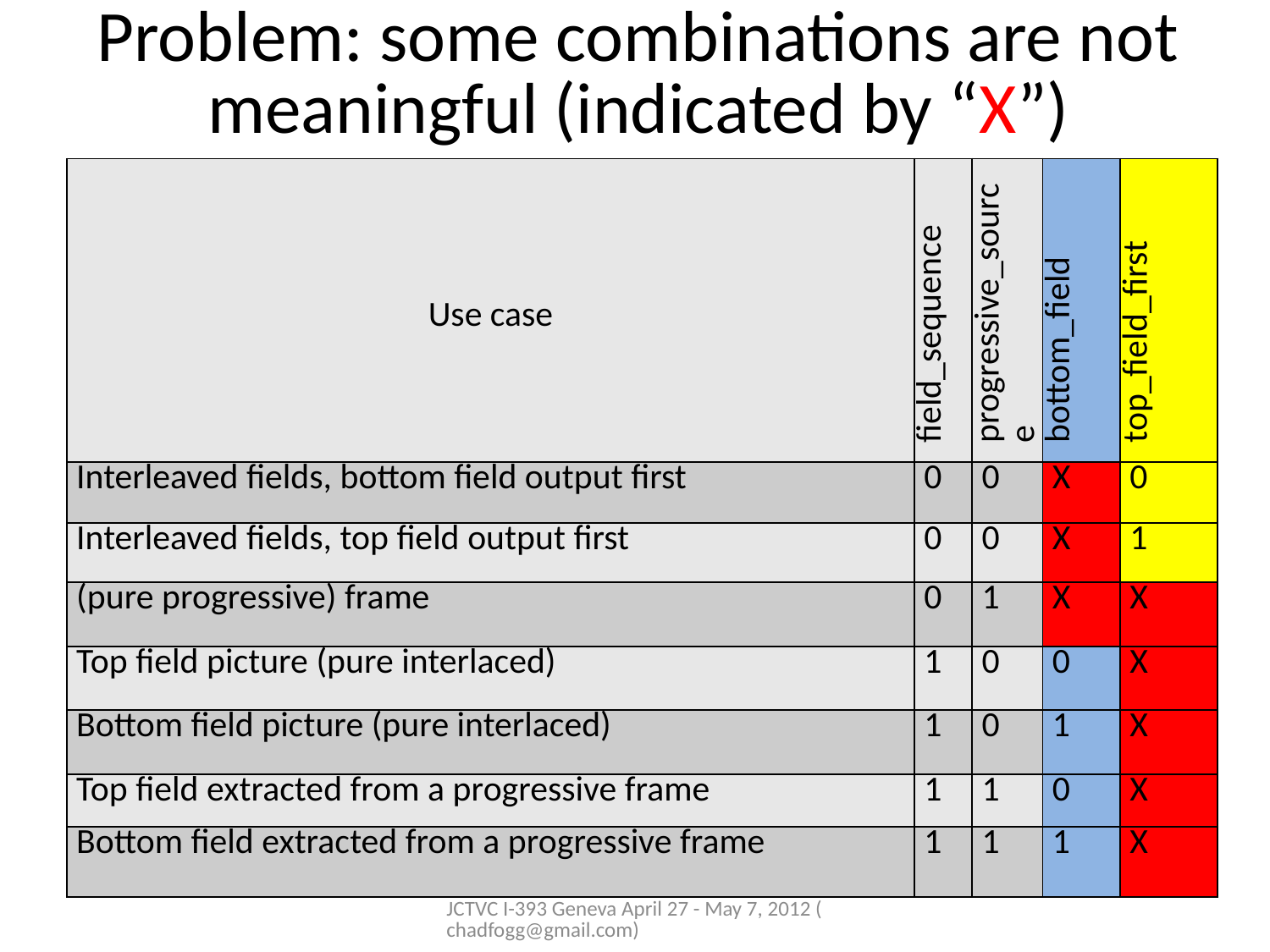

# Problem: some combinations are not meaningful (indicated by “X”)
| Use case | field\_sequence | progressive\_source | bottom\_field | top\_field\_first |
| --- | --- | --- | --- | --- |
| Interleaved fields, bottom field output first | 0 | 0 | X | 0 |
| Interleaved fields, top field output first | 0 | 0 | X | 1 |
| (pure progressive) frame | 0 | 1 | X | X |
| Top field picture (pure interlaced) | 1 | 0 | 0 | X |
| Bottom field picture (pure interlaced) | 1 | 0 | 1 | X |
| Top field extracted from a progressive frame | 1 | 1 | 0 | X |
| Bottom field extracted from a progressive frame | 1 | 1 | 1 | X |
JCTVC I-393 Geneva April 27 - May 7, 2012 (chadfogg@gmail.com)